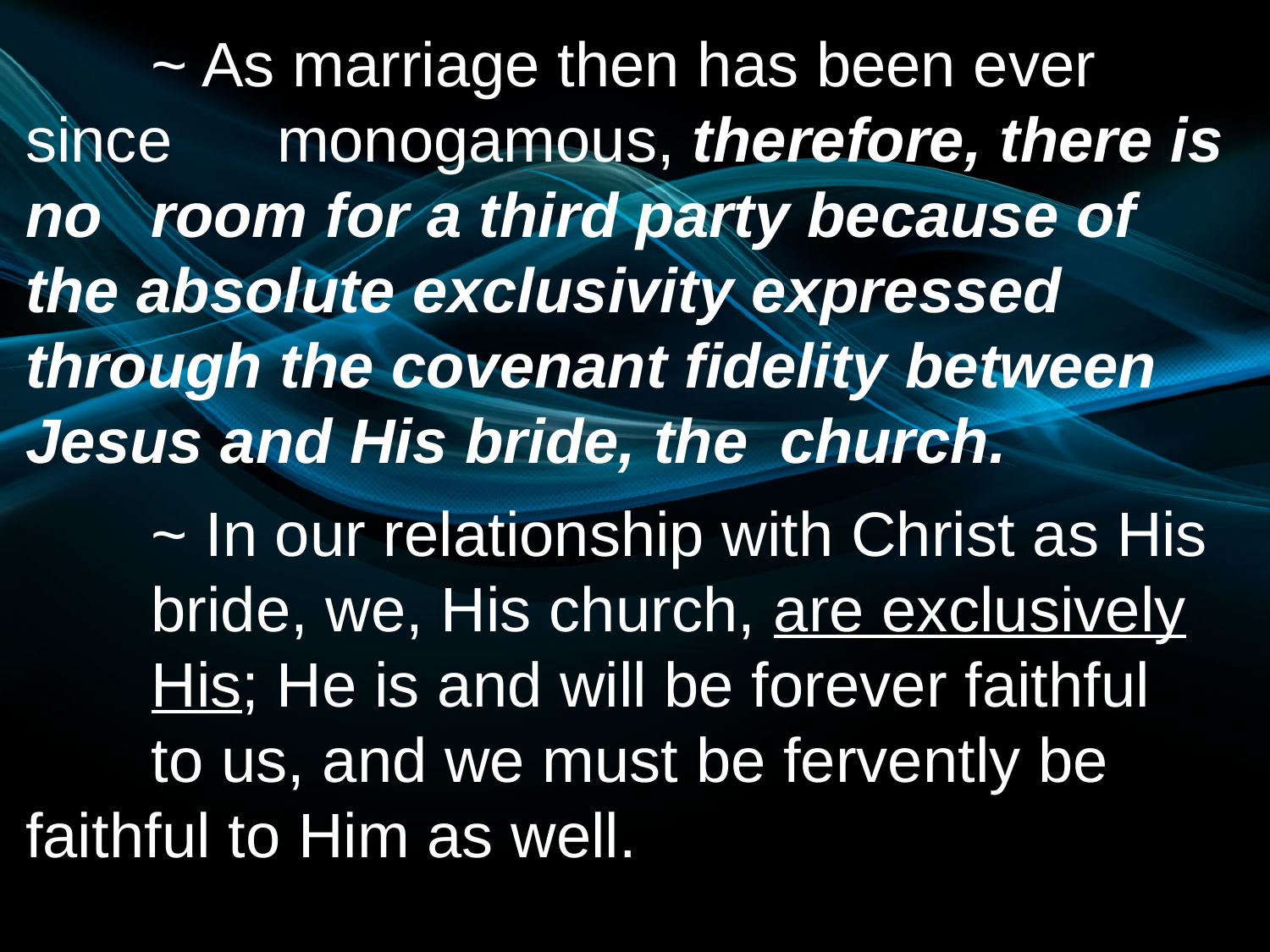

~ As marriage then has been ever since 		monogamous, therefore, there is no 		room for a third party because of 		the absolute exclusivity expressed 		through the covenant fidelity 			between Jesus and His bride, the 		church.
	~ In our relationship with Christ as His 		bride, we, His church, are exclusively 		His; He is and will be forever faithful 		to us, and we must be fervently be 			faithful to Him as well.